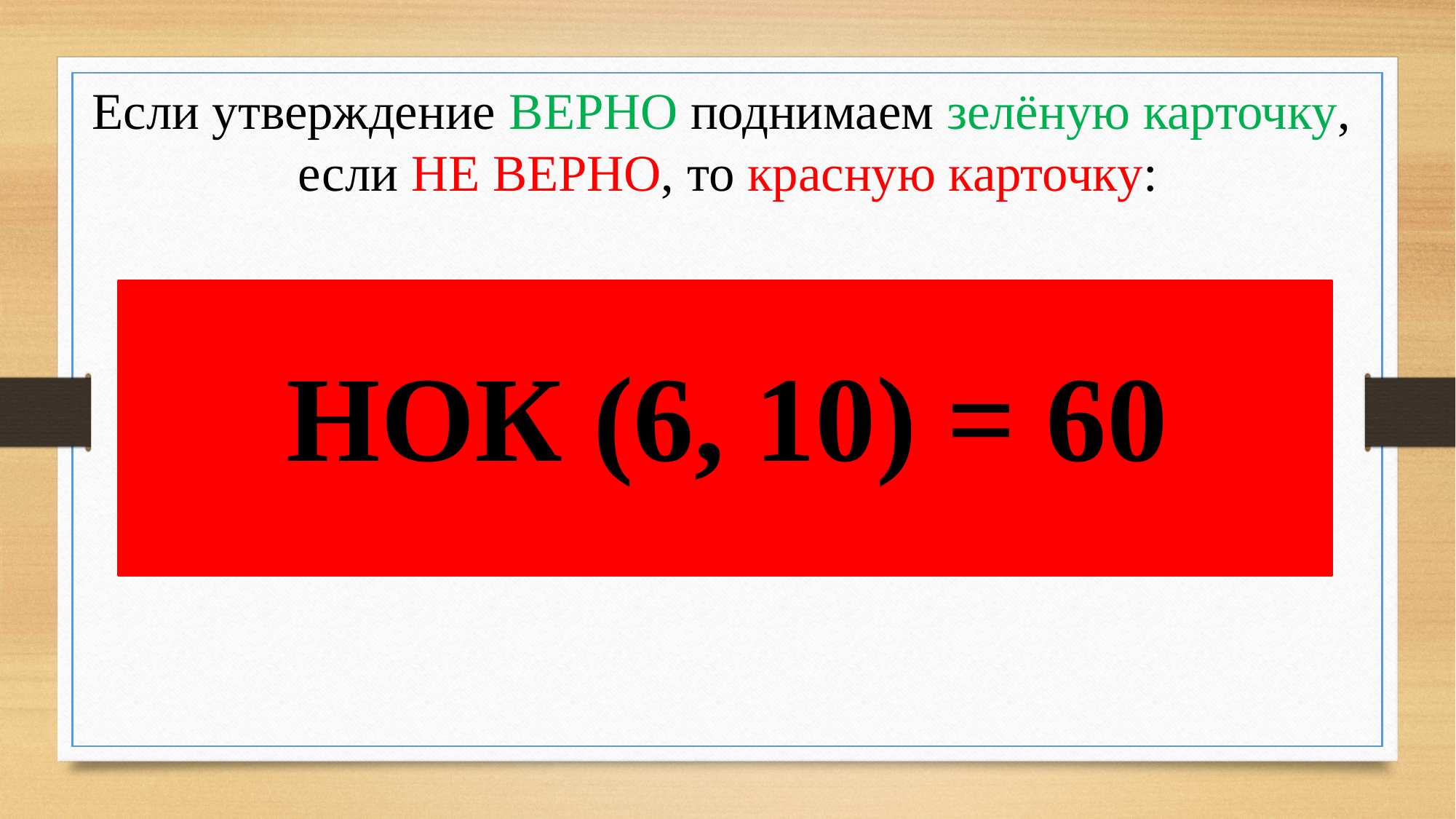

Если утверждение ВЕРНО поднимаем зелёную карточку,
если НЕ ВЕРНО, то красную карточку:

НОК (6, 10) = 60